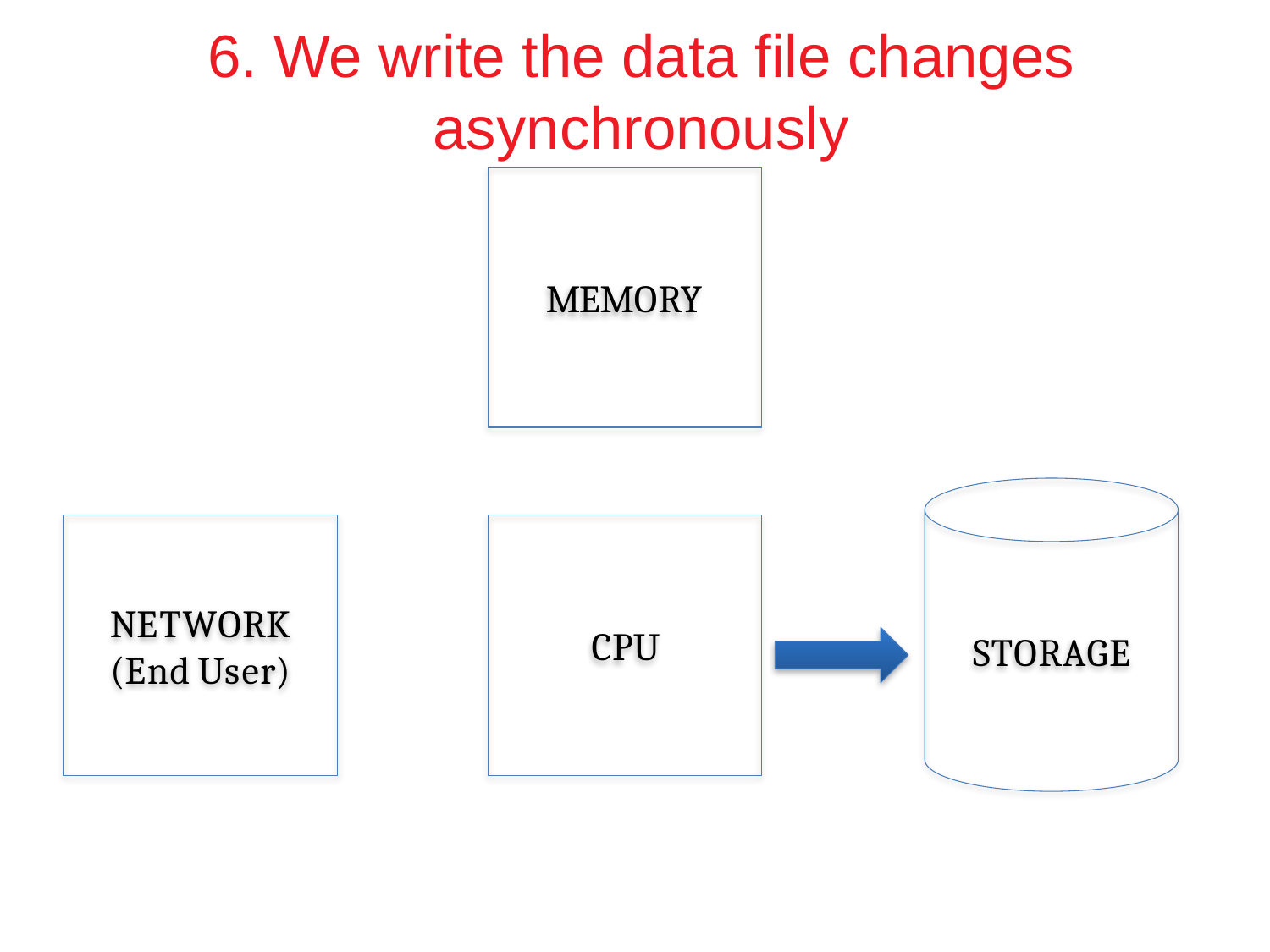

# 6. We write the data file changes asynchronously
MEMORY
STORAGE
NETWORK
(End User)
CPU